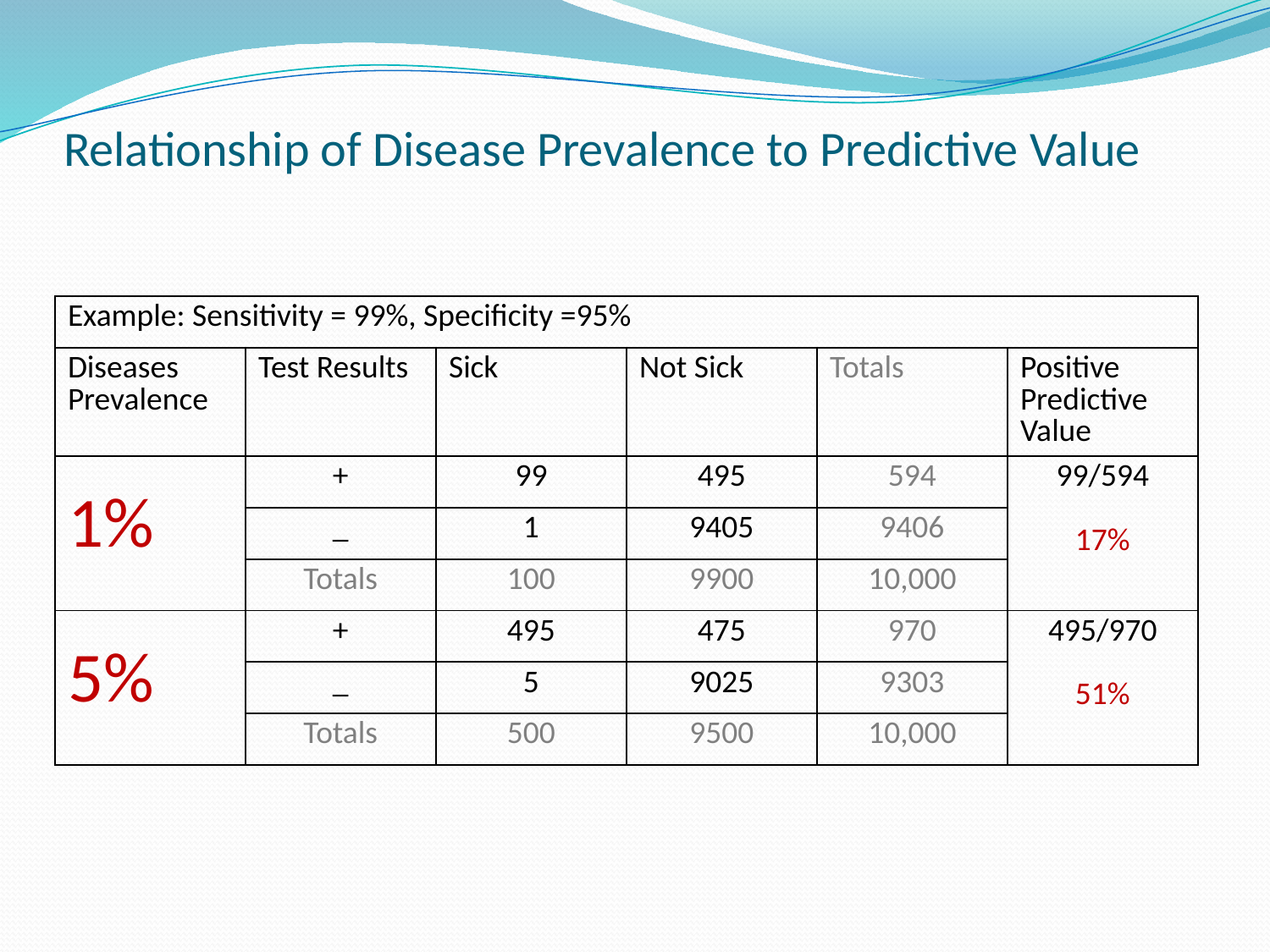

# Relationship of Disease Prevalence to Predictive Value
| Example: Sensitivity = 99%, Specificity =95% |  |  |  |  |  |
| --- | --- | --- | --- | --- | --- |
| Diseases Prevalence | Test Results | Sick | Not Sick | Totals | Positive Predictive Value |
| 1% | + | 99 | 495 | 594 | 99/594 17% |
|  | \_ | 1 | 9405 | 9406 |  |
|  | Totals | 100 | 9900 | 10,000 |  |
| 5% | + | 495 | 475 | 970 | 495/970 51% |
|  | \_ | 5 | 9025 | 9303 |  |
|  | Totals | 500 | 9500 | 10,000 |  |